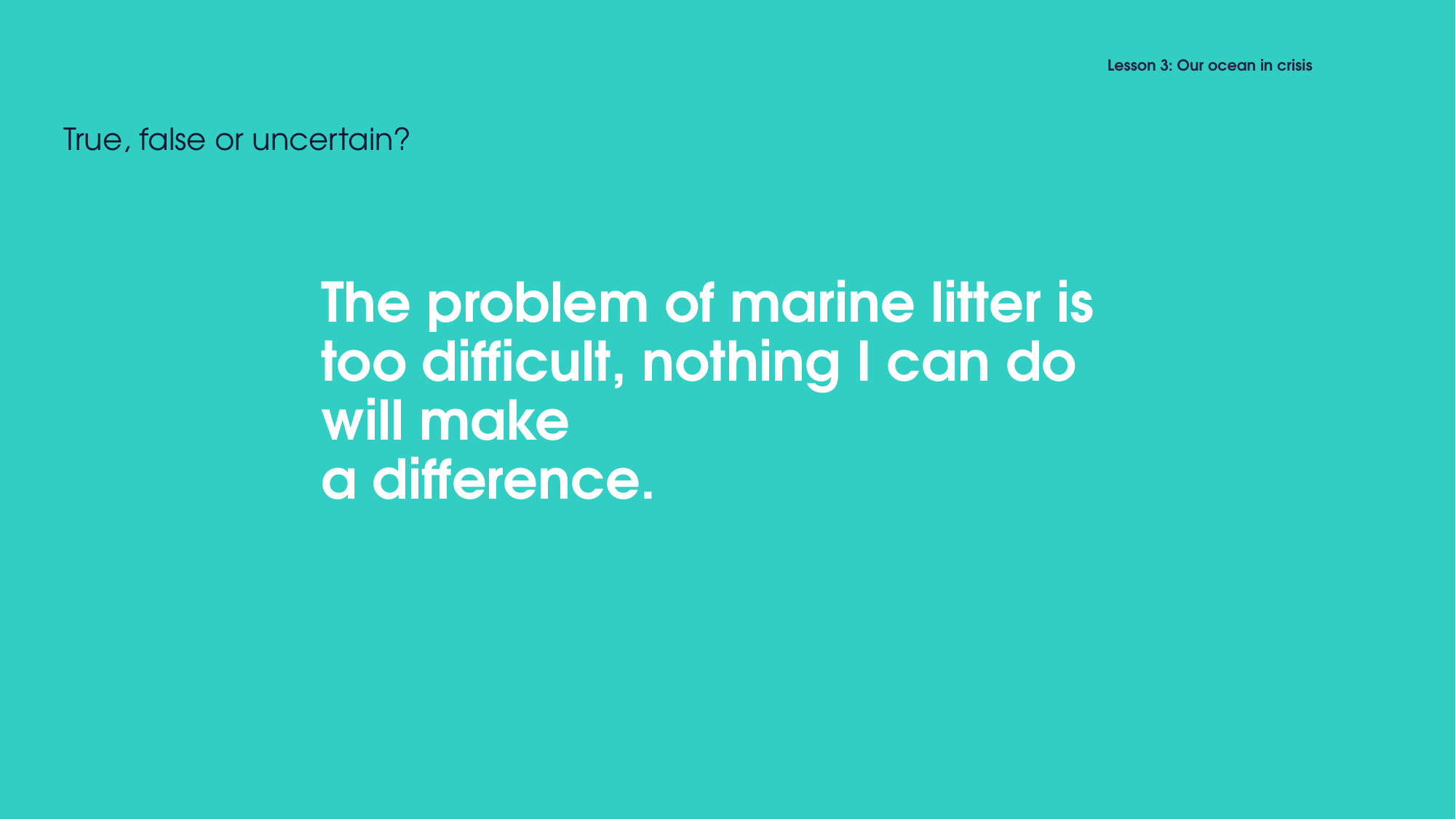

# Lesson 3: Our ocean in crisis
True, false or uncertain?

The problem of marine litter is too difficult, nothing I can do will make
a difference.